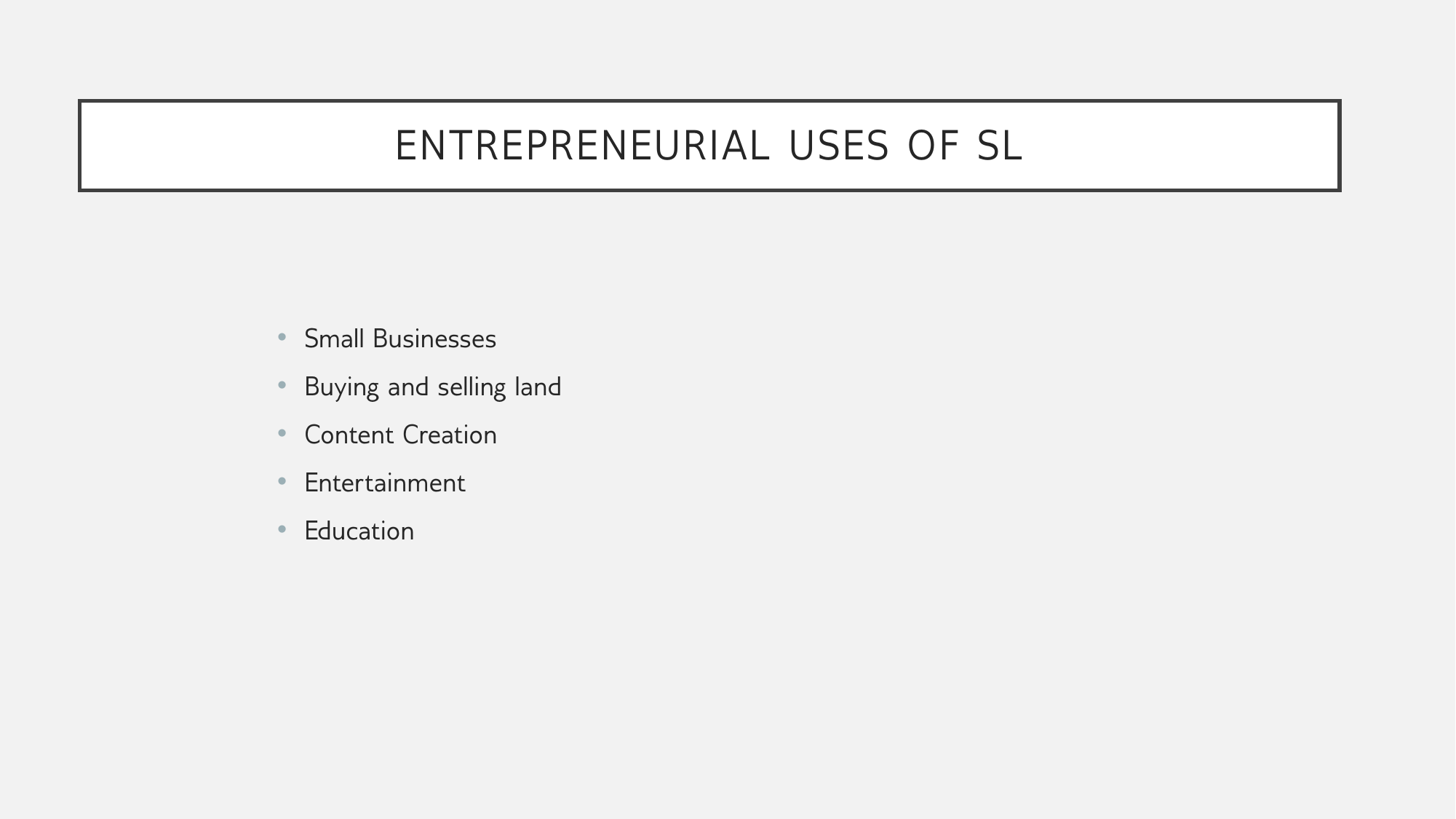

# Entrepreneurial Uses of SL
Small Businesses
Buying and selling land
Content Creation
Entertainment
Education